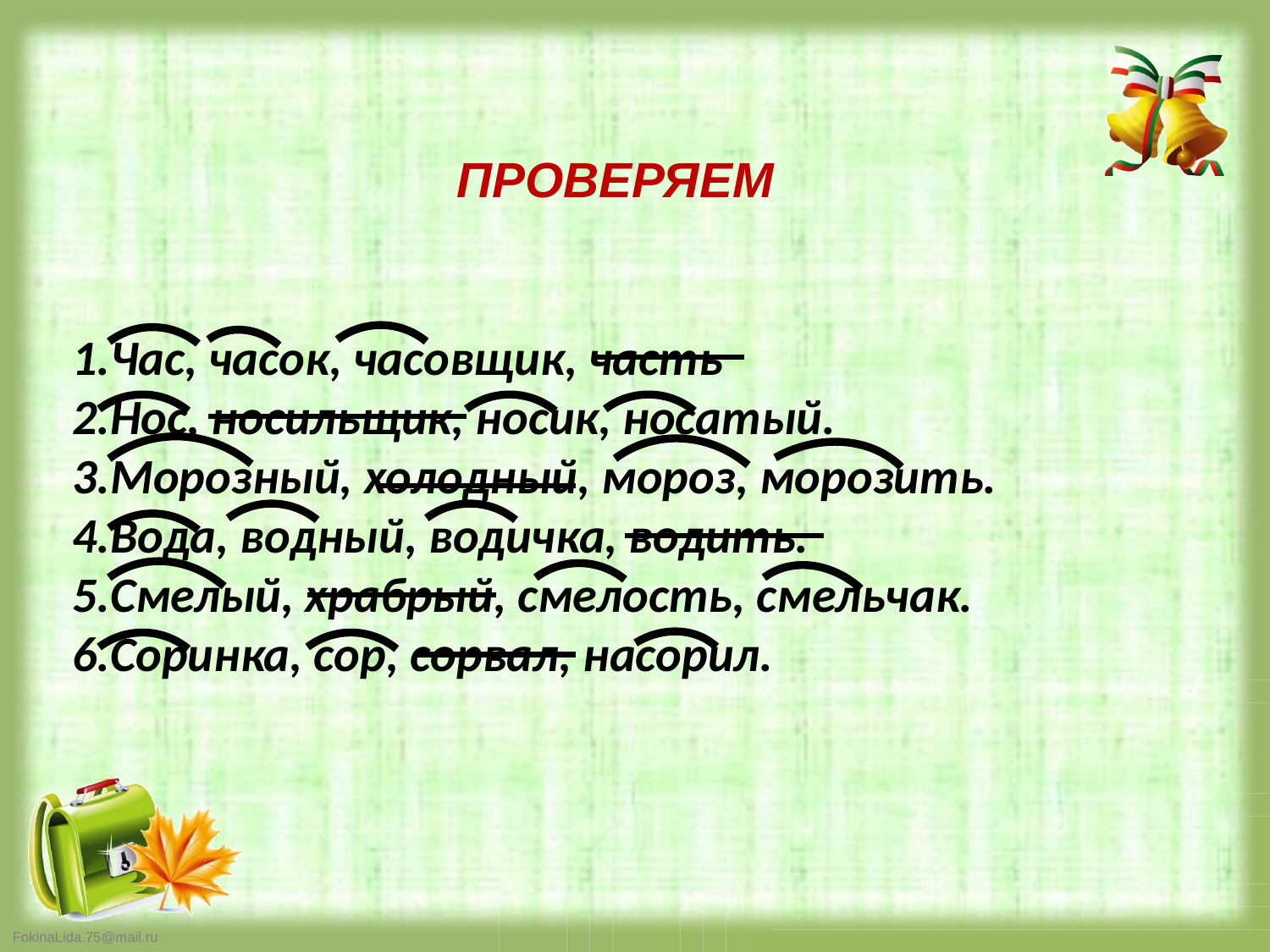

ПРОВЕРЯЕМ

Час, часок, часовщик, часть
Нос, носильщик, носик, носатый.
Морозный, холодный, мороз, морозить.
Вода, водный, водичка, водить.
Смелый, храбрый, смелость, смельчак.
Соринка, сор, сорвал, насорил.